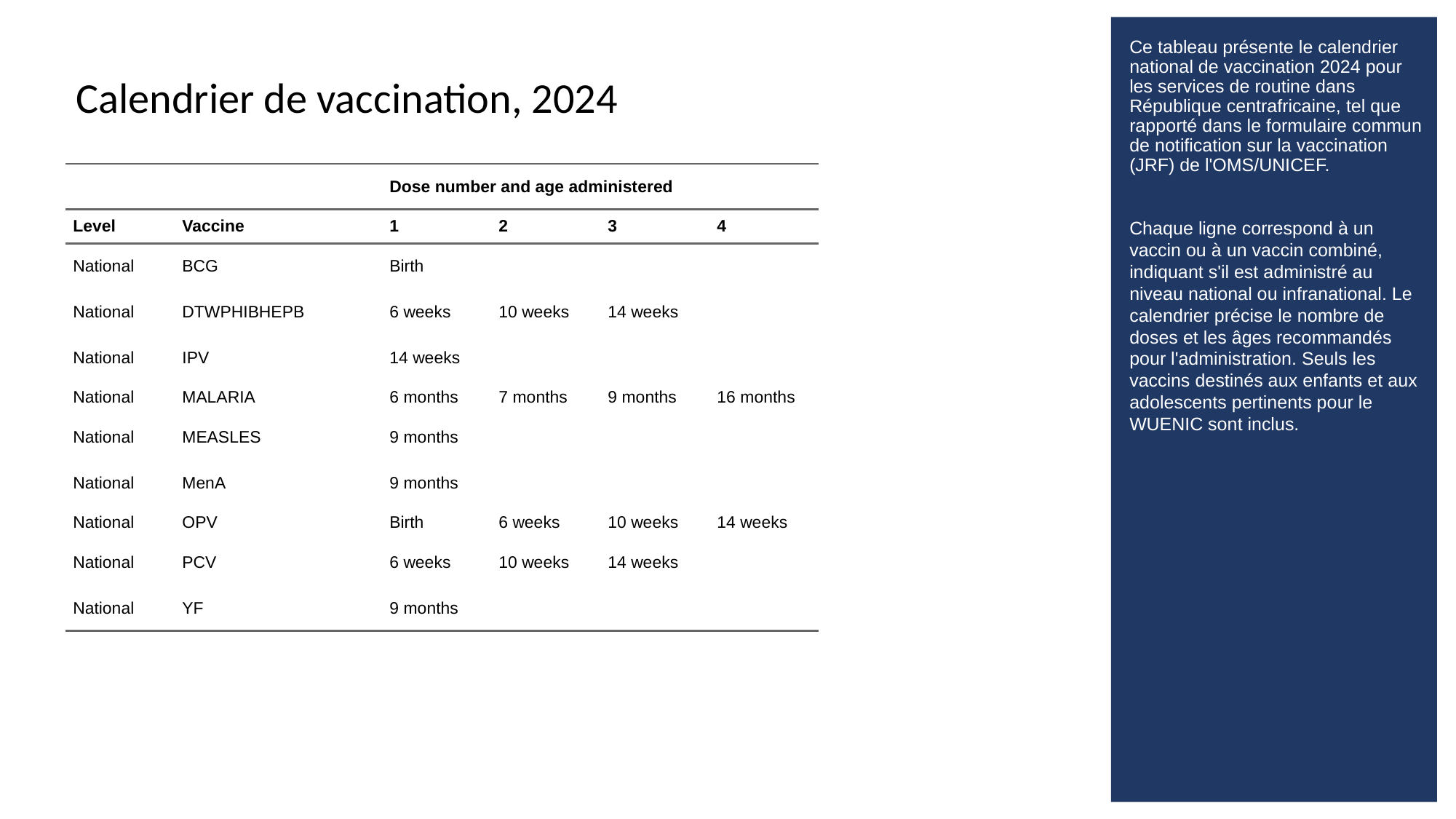

Ce tableau présente le calendrier national de vaccination 2024 pour les services de routine dans République centrafricaine, tel que rapporté dans le formulaire commun de notification sur la vaccination (JRF) de l'OMS/UNICEF.

Chaque ligne correspond à un vaccin ou à un vaccin combiné, indiquant s'il est administré au niveau national ou infranational. Le calendrier précise le nombre de doses et les âges recommandés pour l'administration. Seuls les vaccins destinés aux enfants et aux adolescents pertinents pour le WUENIC sont inclus.
# Calendrier de vaccination, 2024
|  |  | Dose number and age administered | Dose number and age administered | Dose number and age administered | Dose number and age administered |
| --- | --- | --- | --- | --- | --- |
| Level | Vaccine | 1 | 2 | 3 | 4 |
| National | BCG | Birth |  |  |  |
| National | DTWPHIBHEPB | 6 weeks | 10 weeks | 14 weeks |  |
| National | IPV | 14 weeks |  |  |  |
| National | MALARIA | 6 months | 7 months | 9 months | 16 months |
| National | MEASLES | 9 months |  |  |  |
| National | MenA | 9 months |  |  |  |
| National | OPV | Birth | 6 weeks | 10 weeks | 14 weeks |
| National | PCV | 6 weeks | 10 weeks | 14 weeks |  |
| National | YF | 9 months |  |  |  |